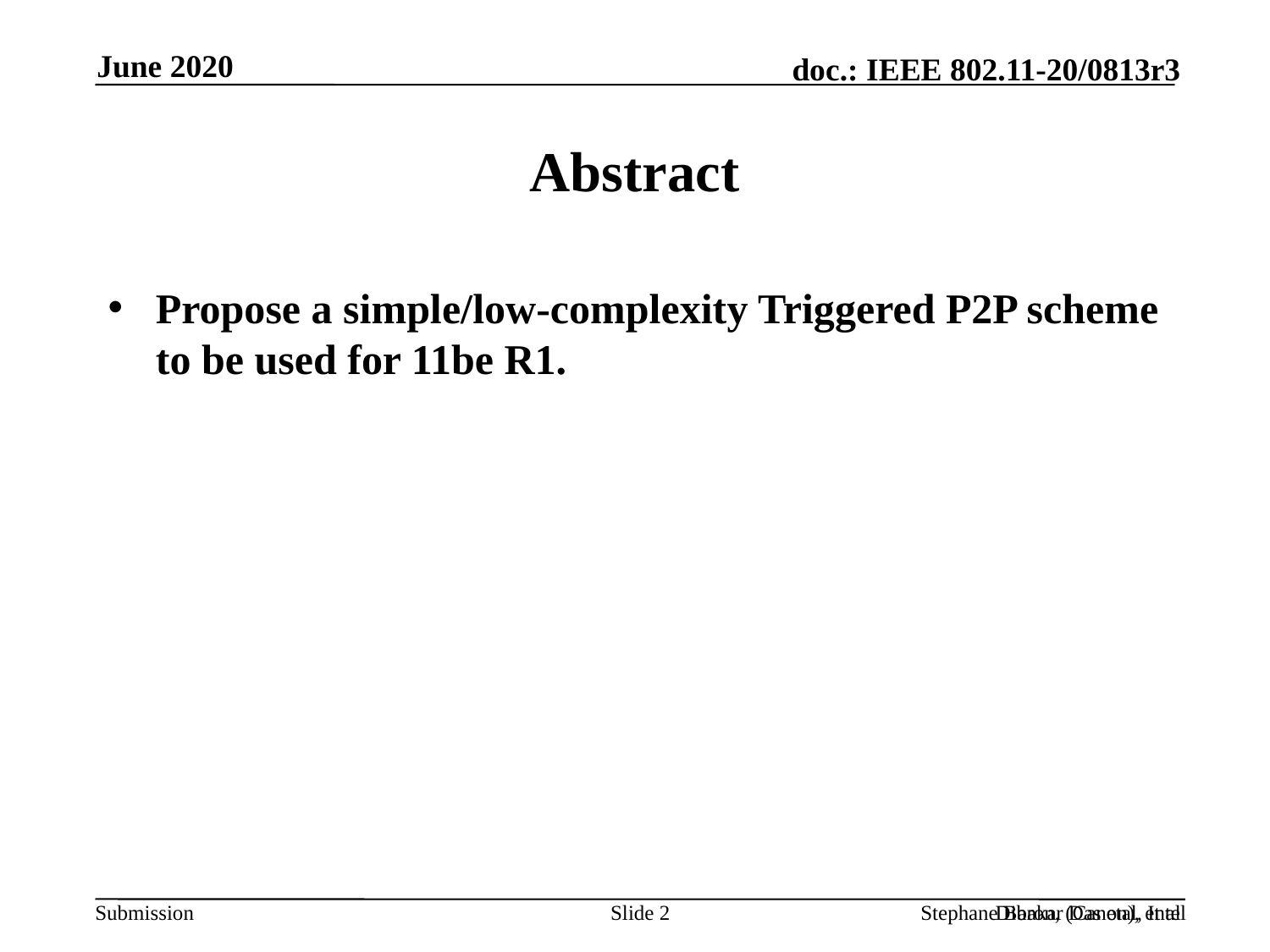

Dibakar Das etal, Intel
June 2020
# Abstract
Propose a simple/low-complexity Triggered P2P scheme to be used for 11be R1.
Slide 2
Stephane Baron, (Canon), et al